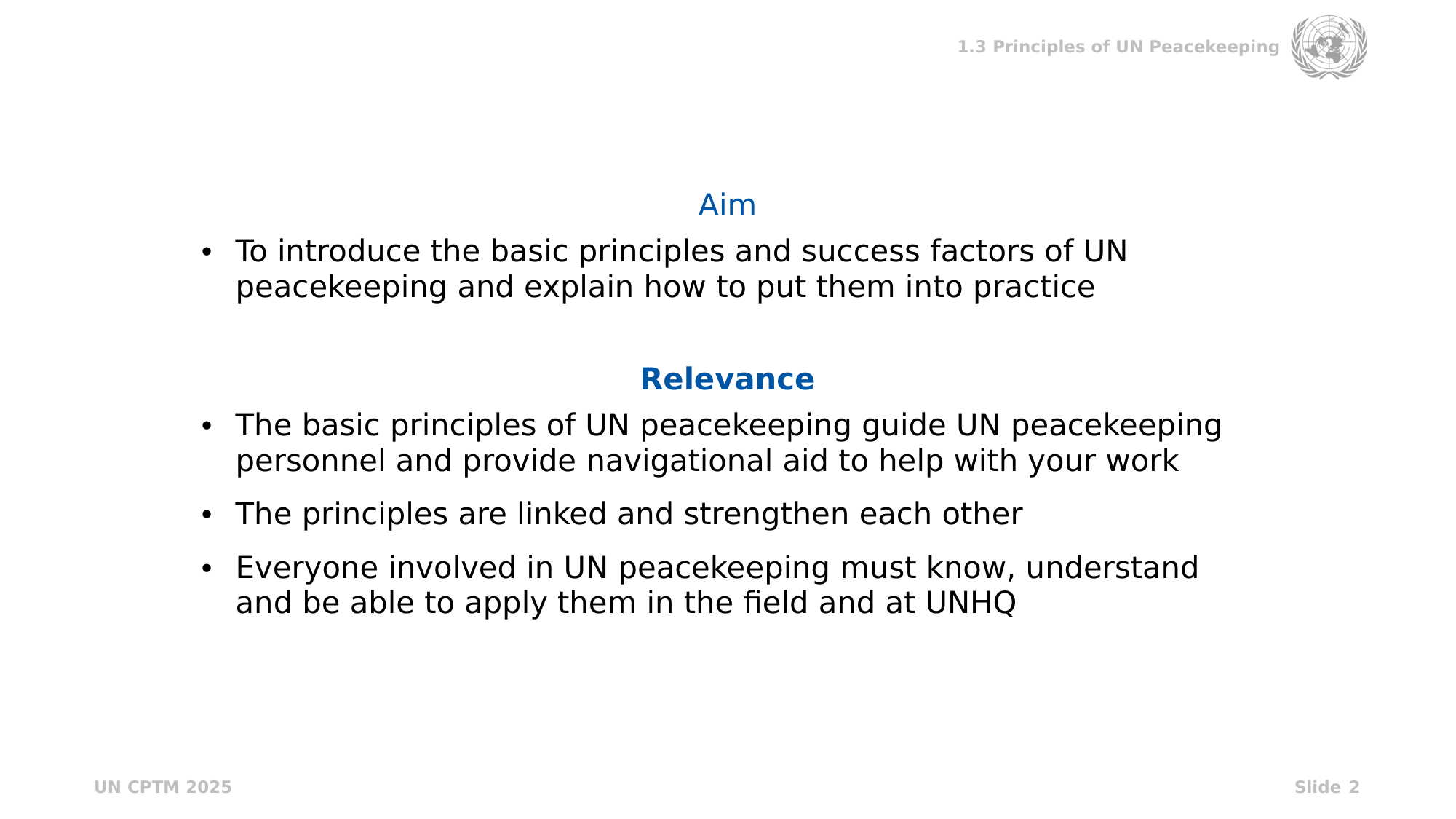

| Aim |
| --- |
| To introduce the basic principles and success factors of UN peacekeeping and explain how to put them into practice |
|  |
| Relevance |
| The basic principles of UN peacekeeping guide UN peacekeeping personnel and provide navigational aid to help with your work The principles are linked and strengthen each other Everyone involved in UN peacekeeping must know, understand and be able to apply them in the field and at UNHQ |